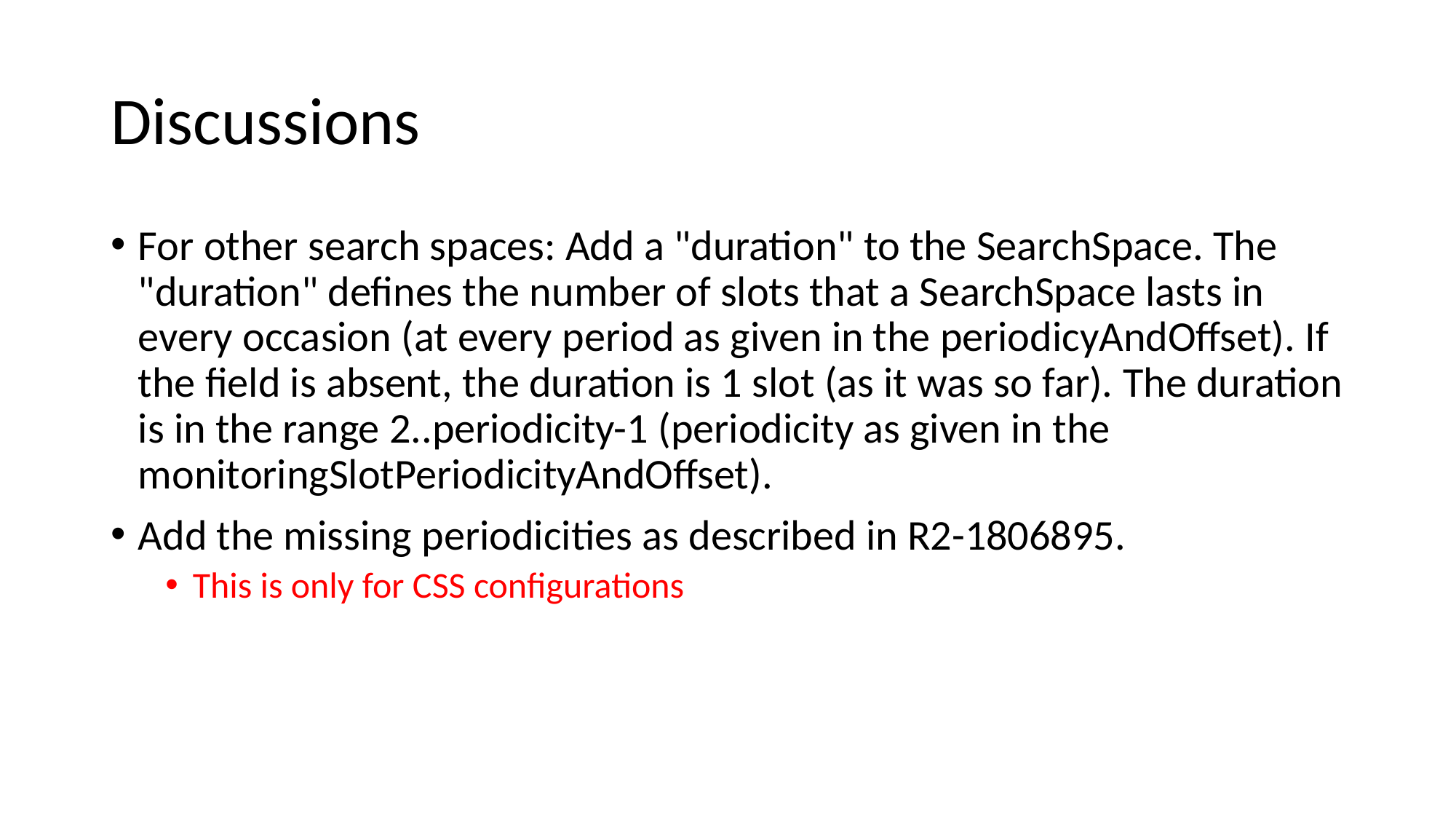

# Discussions
For other search spaces: Add a "duration" to the SearchSpace. The "duration" defines the number of slots that a SearchSpace lasts in every occasion (at every period as given in the periodicyAndOffset). If the field is absent, the duration is 1 slot (as it was so far). The duration is in the range 2..periodicity-1 (periodicity as given in the monitoringSlotPeriodicityAndOffset).
Add the missing periodicities as described in R2-1806895.
This is only for CSS configurations